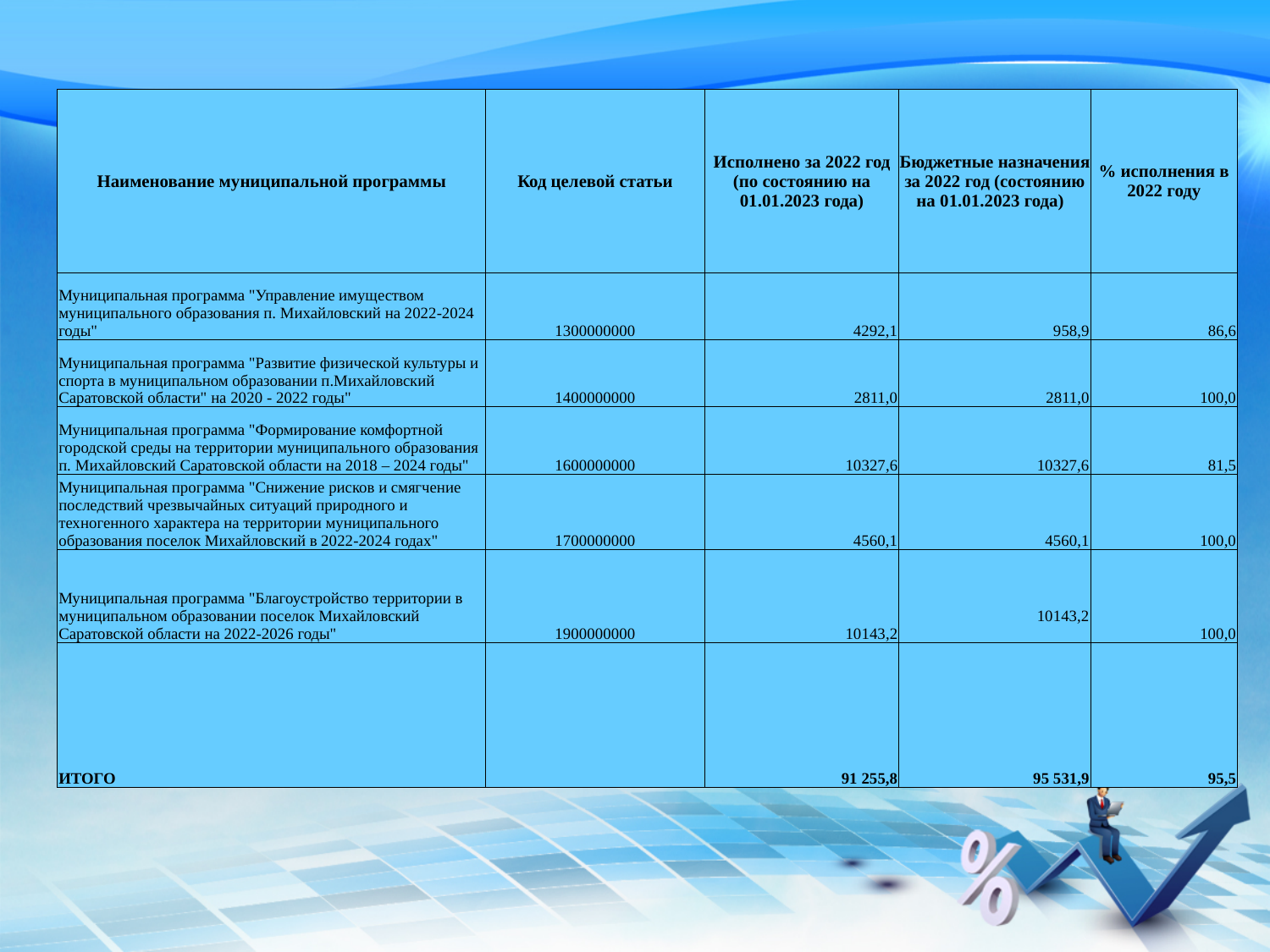

| Наименование муниципальной программы | Код целевой статьи | Исполнено за 2022 год (по состоянию на 01.01.2023 года) | Бюджетные назначения за 2022 год (состоянию на 01.01.2023 года) | % исполнения в 2022 году |
| --- | --- | --- | --- | --- |
| Муниципальная программа "Управление имуществом муниципального образования п. Михайловский на 2022-2024 годы" | 1300000000 | 4292,1 | 958,9 | 86,6 |
| Муниципальная программа "Развитие физической культуры и спорта в муниципальном образовании п.Михайловский Саратовской области" на 2020 - 2022 годы" | 1400000000 | 2811,0 | 2811,0 | 100,0 |
| Муниципальная программа "Формирование комфортной городской среды на территории муниципального образования п. Михайловский Саратовской области на 2018 – 2024 годы" | 1600000000 | 10327,6 | 10327,6 | 81,5 |
| Муниципальная программа "Снижение рисков и смягчение последствий чрезвычайных ситуаций природного и техногенного характера на территории муниципального образования поселок Михайловский в 2022-2024 годах" | 1700000000 | 4560,1 | 4560,1 | 100,0 |
| Муниципальная программа "Благоустройство территории в муниципальном образовании поселок Михайловский Саратовской области на 2022-2026 годы" | 1900000000 | 10143,2 | 10143,2 | 100,0 |
| ИТОГО |  | 91 255,8 | 95 531,9 | 95,5 |